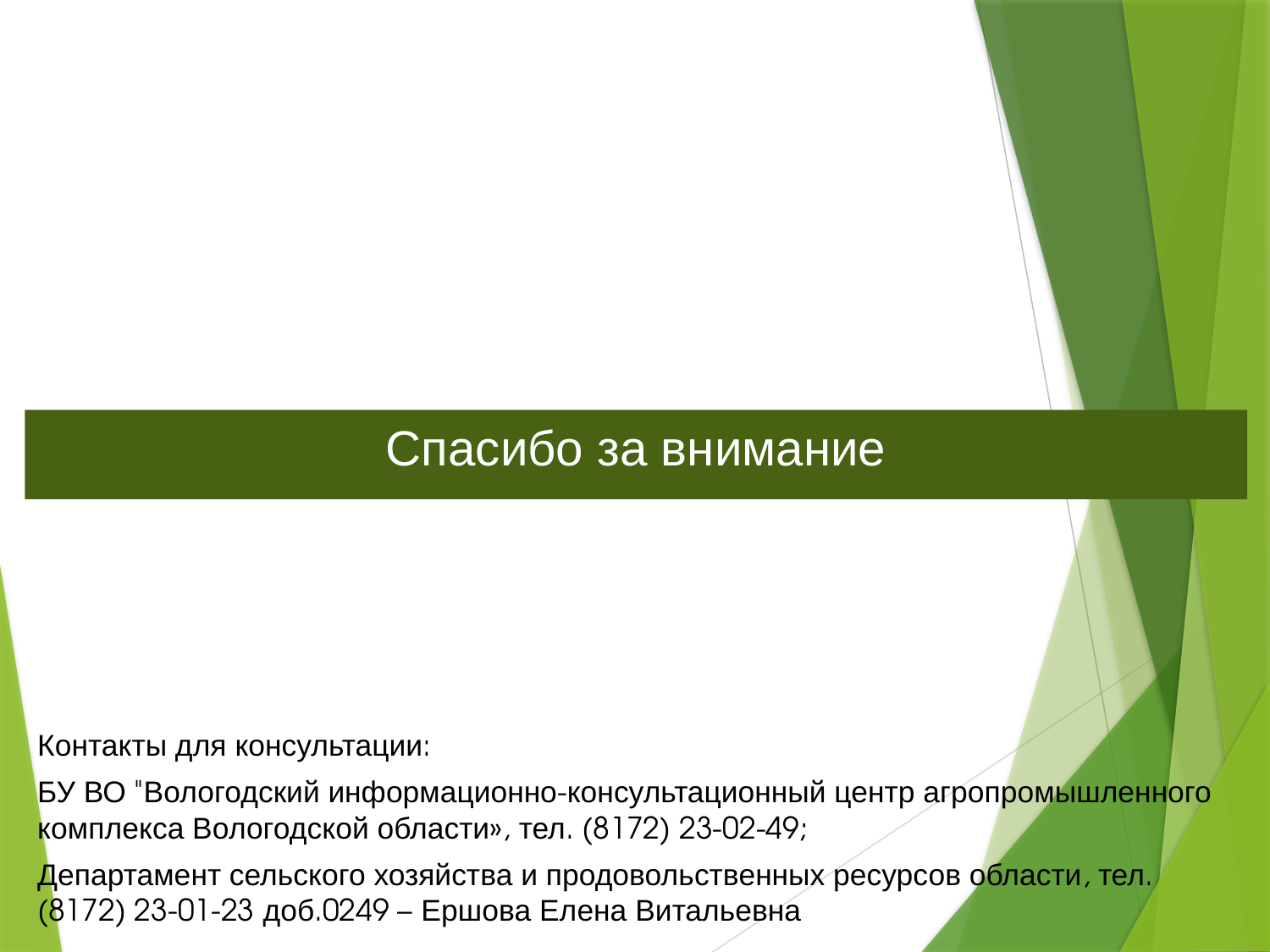

Спасибо за внимание
Контакты для консультации:
БУ ВО "Вологодский информационно-консультационный центр агропромышленного комплекса Вологодской области», тел. (8172) 23-02-49;
Департамент сельского хозяйства и продовольственных ресурсов области, тел. (8172) 23-01-23 доб.0249 – Ершова Елена Витальевна